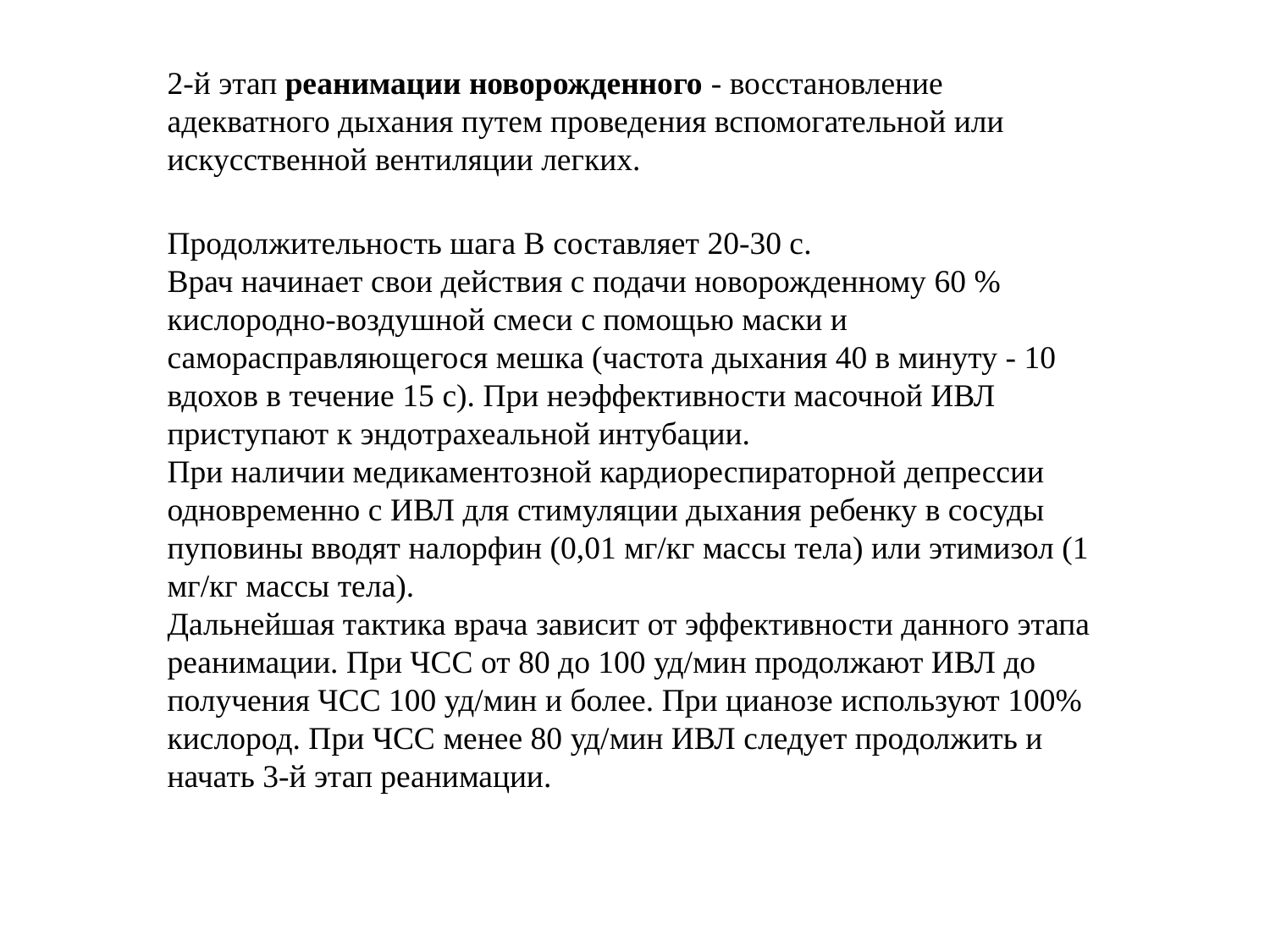

2-й этап реанимации новорожденного - восстановление адекватного дыхания путем проведения вспомогательной или искусственной вентиляции легких.
Продолжительность шага В составляет 20-30 с.
Врач начинает свои действия с подачи новорожденному 60 % кислородно-воздушной смеси с помощью маски и саморасправляющегося мешка (частота дыхания 40 в минуту - 10 вдохов в течение 15 с). При неэффективности масочной ИВЛ приступают к эндотрахеальной интубации.
При наличии медикаментозной кардиореспираторной депрессии одновременно с ИВЛ для стимуляции дыхания ребенку в сосуды пуповины вводят налорфин (0,01 мг/кг массы тела) или этимизол (1 мг/кг массы тела).
Дальнейшая тактика врача зависит от эффективности данного этапа реанимации. При ЧСС от 80 до 100 уд/мин продолжают ИВЛ до получения ЧСС 100 уд/мин и более. При цианозе используют 100% кислород. При ЧСС менее 80 уд/мин ИВЛ следует продолжить и начать 3-й этап реанимации.